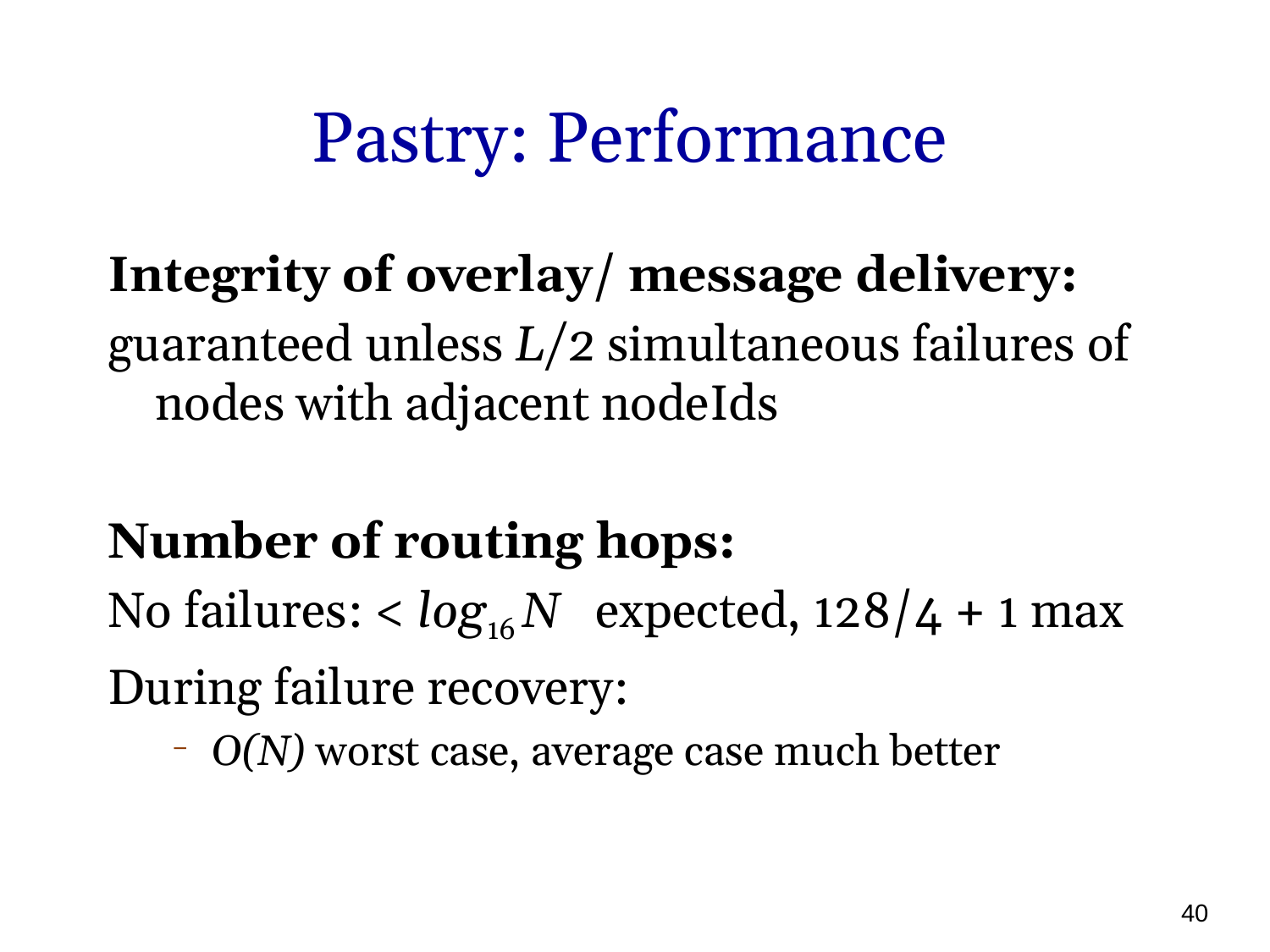

# Pastry: Performance
Integrity of overlay/ message delivery:
guaranteed unless L/2 simultaneous failures of nodes with adjacent nodeIds

Number of routing hops:
No failures: < log16 N   expected, 128/4 + 1 max
During failure recovery:
O(N) worst case, average case much better
40